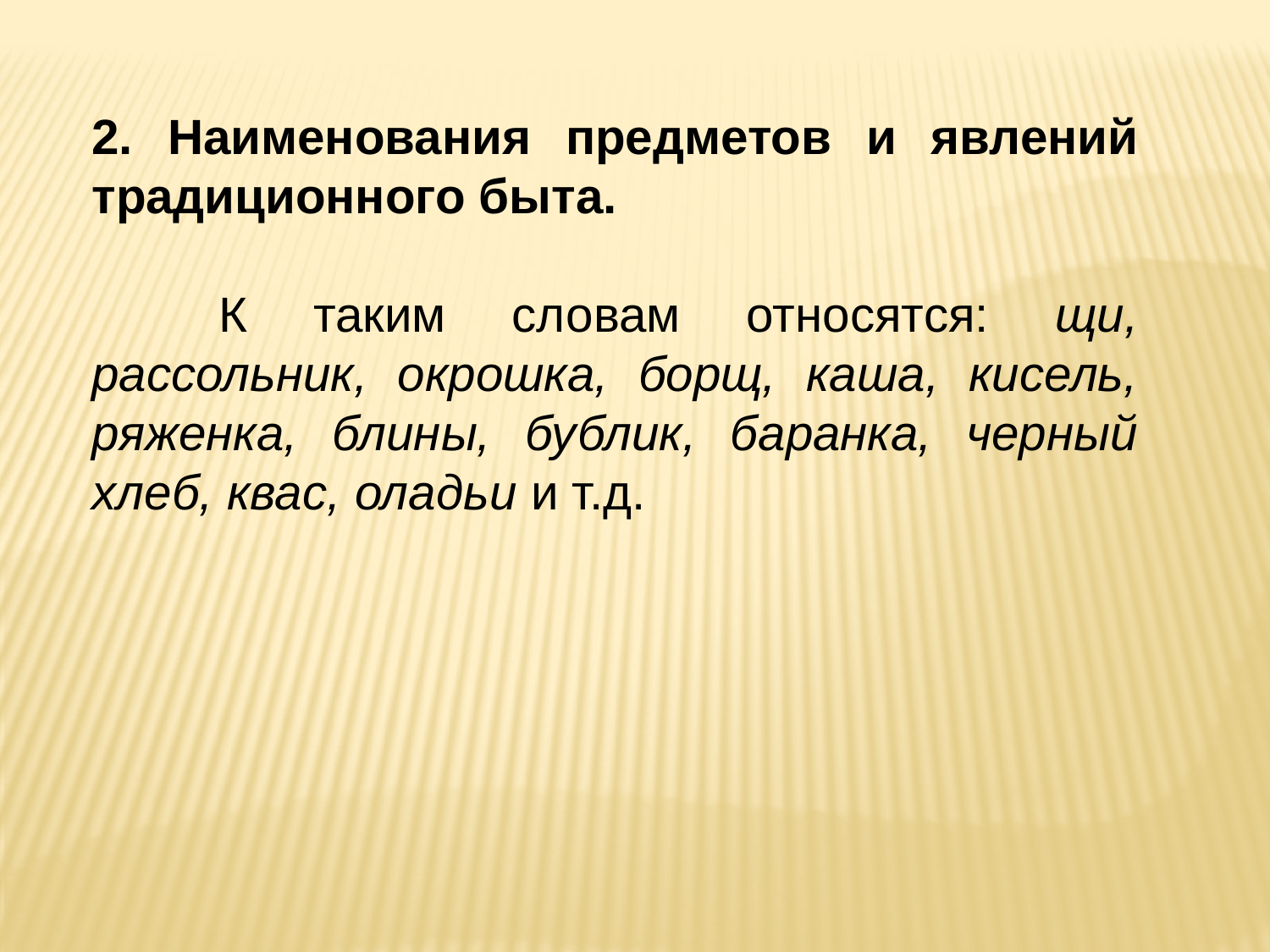

2. Наименования предметов и явлений традиционного быта.

	К таким словам относятся: щи, рассольник, окрошка, борщ, каша, кисель, ряженка, блины, бублик, баранка, черный хлеб, квас, оладьи и т.д.